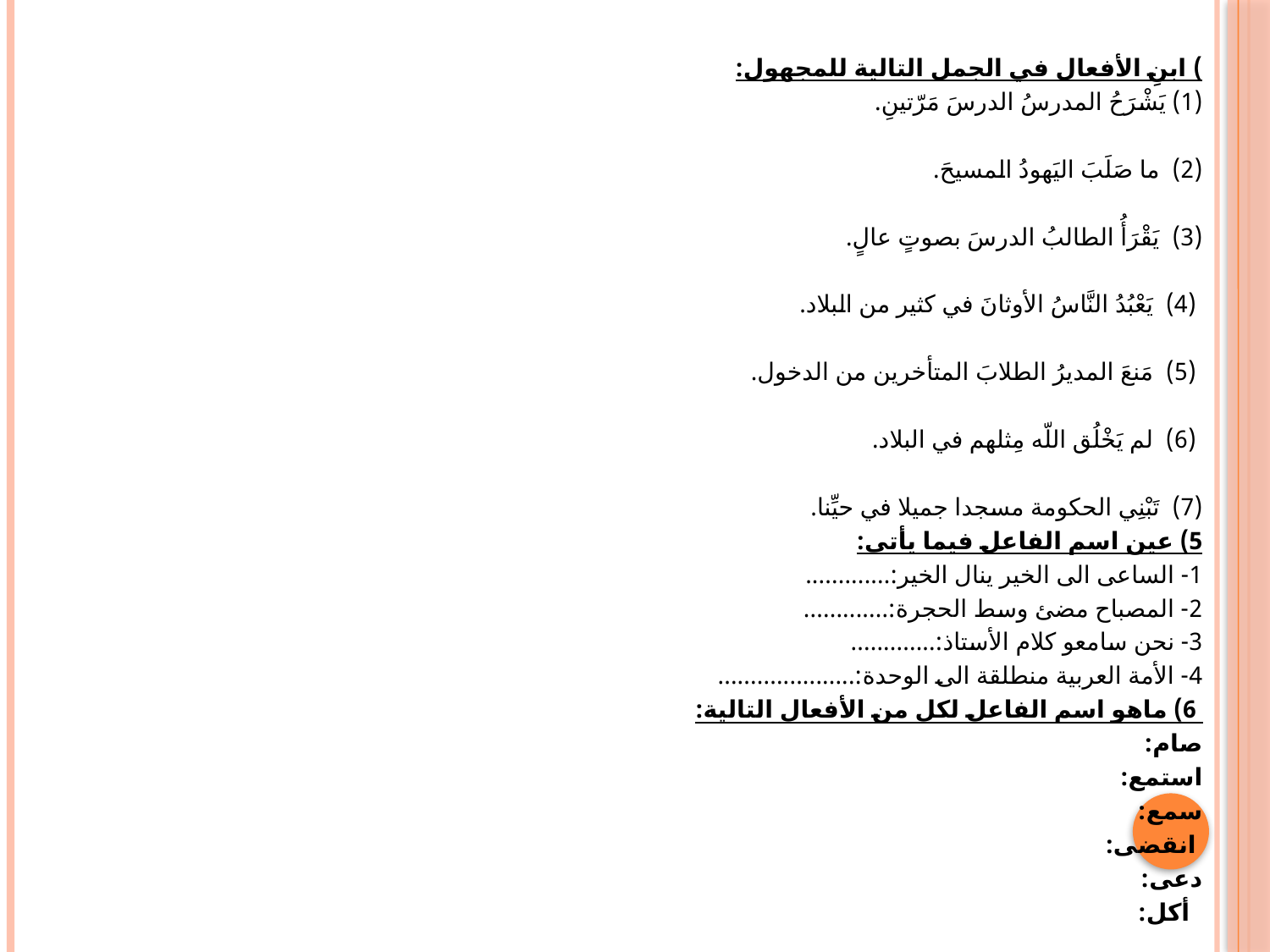

) ابنِ الأفعال في الجمل التالية للمجهول:
(1) يَشْرَحُ المدرسُ الدرسَ مَرّتينِ.

(2)  ما صَلَبَ اليَهودُ المسيحَ.

(3)  يَقْرَأُ الطالبُ الدرسَ بصوتٍ عالٍ.

 (4)  يَعْبُدُ النَّاسُ الأوثانَ في كثير من البلاد.

 (5)  مَنعَ المديرُ الطلابَ المتأخرين من الدخول.

 (6)  لم يَخْلُق اللّه مِثلهم في البلاد.

(7)  تَبْنِي الحكومة مسجدا جميلا في حيِّنا.
5) عين اسم الفاعل فيما يأتى:
1- الساعى الى الخير ينال الخير:.............
2- المصباح مضئ وسط الحجرة:.............
3- نحن سامعو كلام الأستاذ:.............
4- الأمة العربية منطلقة الى الوحدة:.....................
 6) ماهو اسم الفاعل لكل من الأفعال التالية:
صام:
استمع:
سمع:
 انقضى:
دعى:
  أكل: